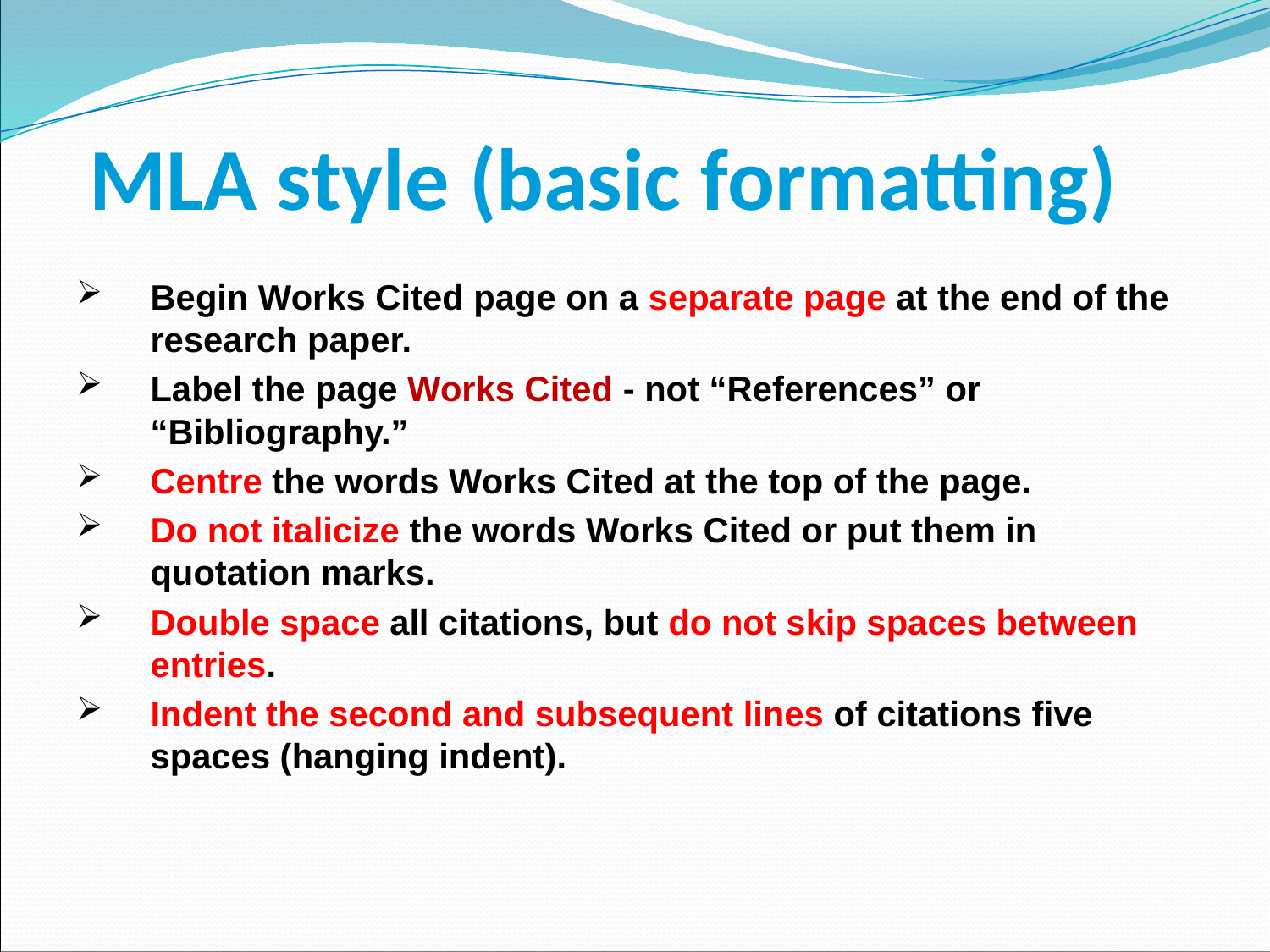

# MLA style (basic formatting)
Begin Works Cited page on a separate page at the end of the research paper.
Label the page Works Cited - not “References” or “Bibliography.”
Centre the words Works Cited at the top of the page.
Do not italicize the words Works Cited or put them in quotation marks.
Double space all citations, but do not skip spaces between entries.
Indent the second and subsequent lines of citations five spaces (hanging indent).